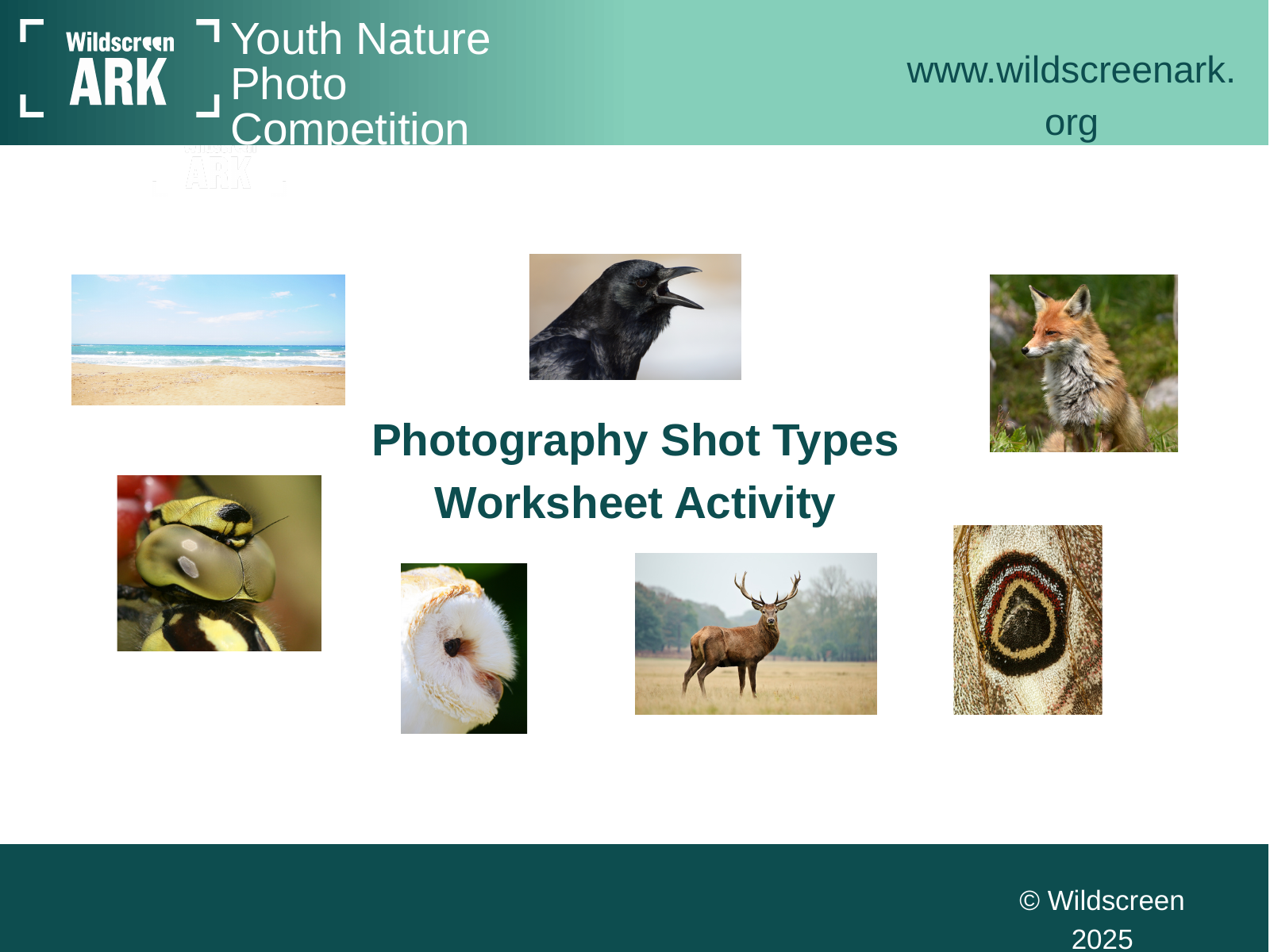

Youth Nature Photo Competition
www.wildscreenark.org

Photography Shot Types
Worksheet Activity

© Wildscreen 2025